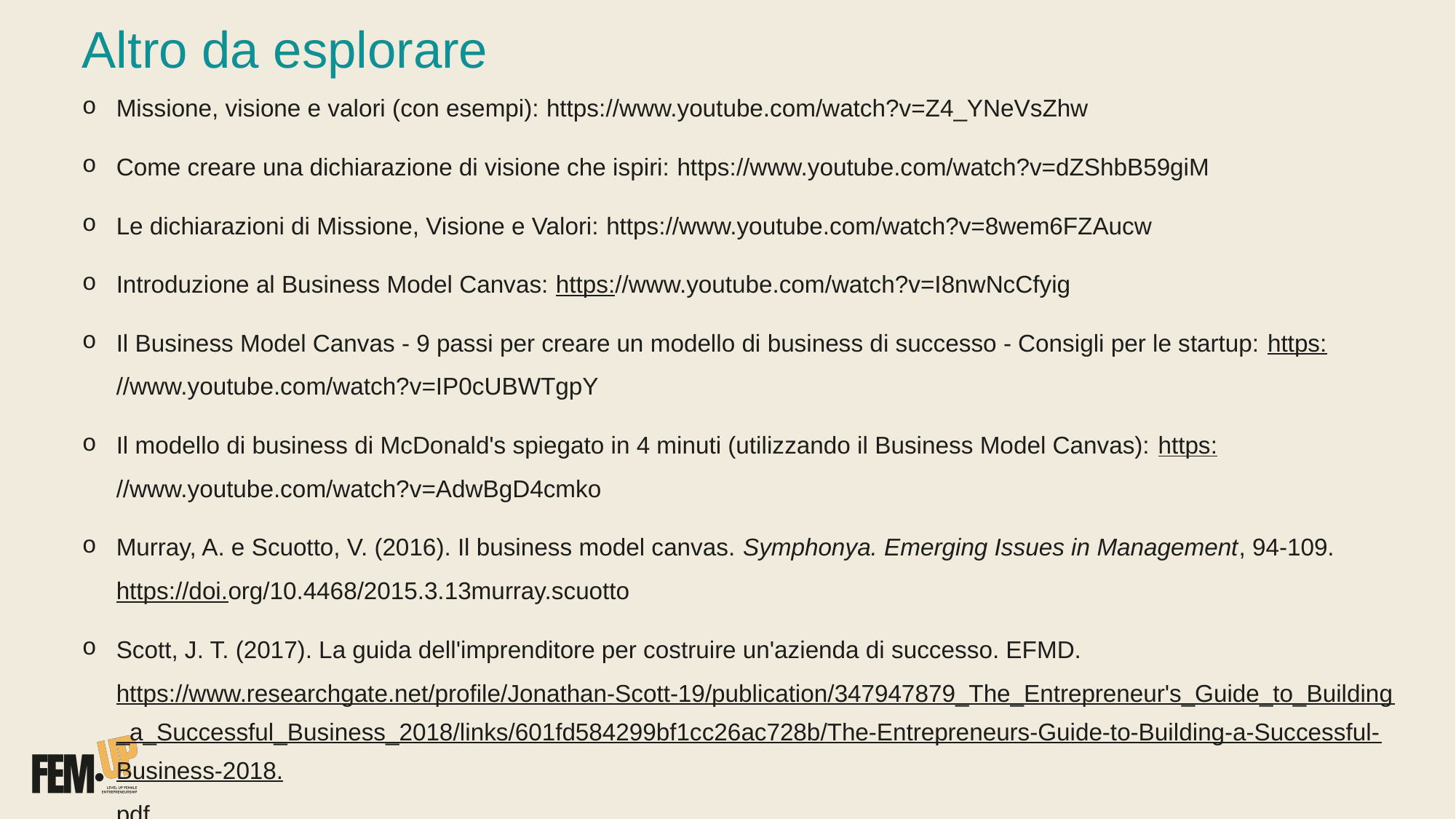

# Altro da esplorare
Missione, visione e valori (con esempi): https://www.youtube.com/watch?v=Z4_YNeVsZhw
Come creare una dichiarazione di visione che ispiri: https://www.youtube.com/watch?v=dZShbB59giM
Le dichiarazioni di Missione, Visione e Valori: https://www.youtube.com/watch?v=8wem6FZAucw
Introduzione al Business Model Canvas: https://www.youtube.com/watch?v=I8nwNcCfyig
Il Business Model Canvas - 9 passi per creare un modello di business di successo - Consigli per le startup: https://www.youtube.com/watch?v=IP0cUBWTgpY
Il modello di business di McDonald's spiegato in 4 minuti (utilizzando il Business Model Canvas): https://www.youtube.com/watch?v=AdwBgD4cmko
Murray, A. e Scuotto, V. (2016). Il business model canvas. Symphonya. Emerging Issues in Management, 94-109. https://doi.org/10.4468/2015.3.13murray.scuotto
Scott, J. T. (2017). La guida dell'imprenditore per costruire un'azienda di successo. EFMD. https://www.researchgate.net/profile/Jonathan-Scott-19/publication/347947879_The_Entrepreneur's_Guide_to_Building_a_Successful_Business_2018/links/601fd584299bf1cc26ac728b/The-Entrepreneurs-Guide-to-Building-a-Successful-Business-2018.pdf